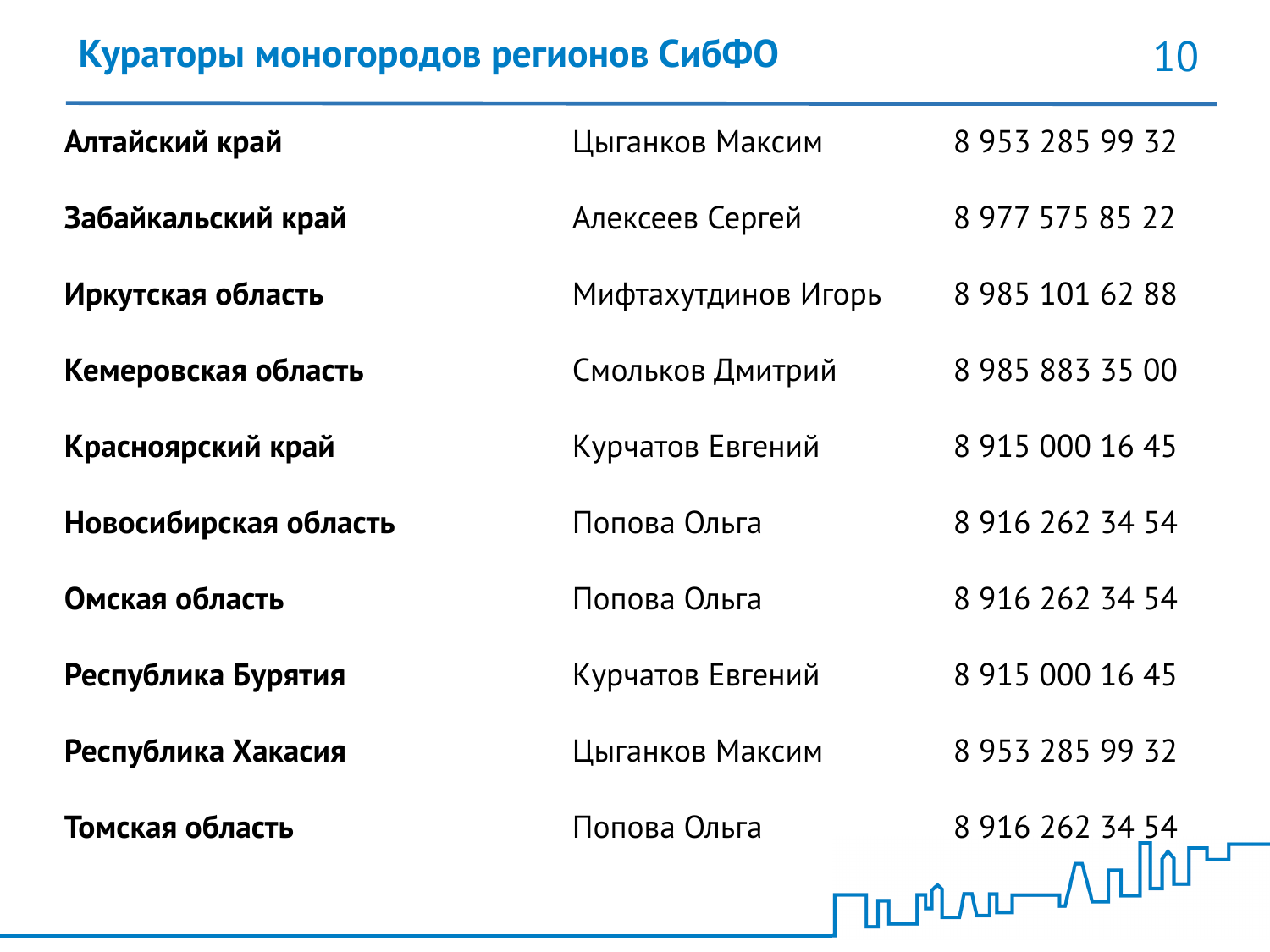

# Кураторы моногородов регионов СибФО
10
Алтайский край			Цыганков Максим		8 953 285 99 32

Забайкальский край		Алексеев Сергей		8 977 575 85 22

Иркутская область		Мифтахутдинов Игорь	8 985 101 62 88

Кемеровская область		Смольков Дмитрий	8 985 883 35 00

Красноярский край		Курчатов Евгений		8 915 000 16 45

Новосибирская область		Попова Ольга		8 916 262 34 54

Омская область			Попова Ольга		8 916 262 34 54

Республика Бурятия		Курчатов Евгений		8 915 000 16 45

Республика Хакасия		Цыганков Максим		8 953 285 99 32
Томская область			Попова Ольга		8 916 262 34 54